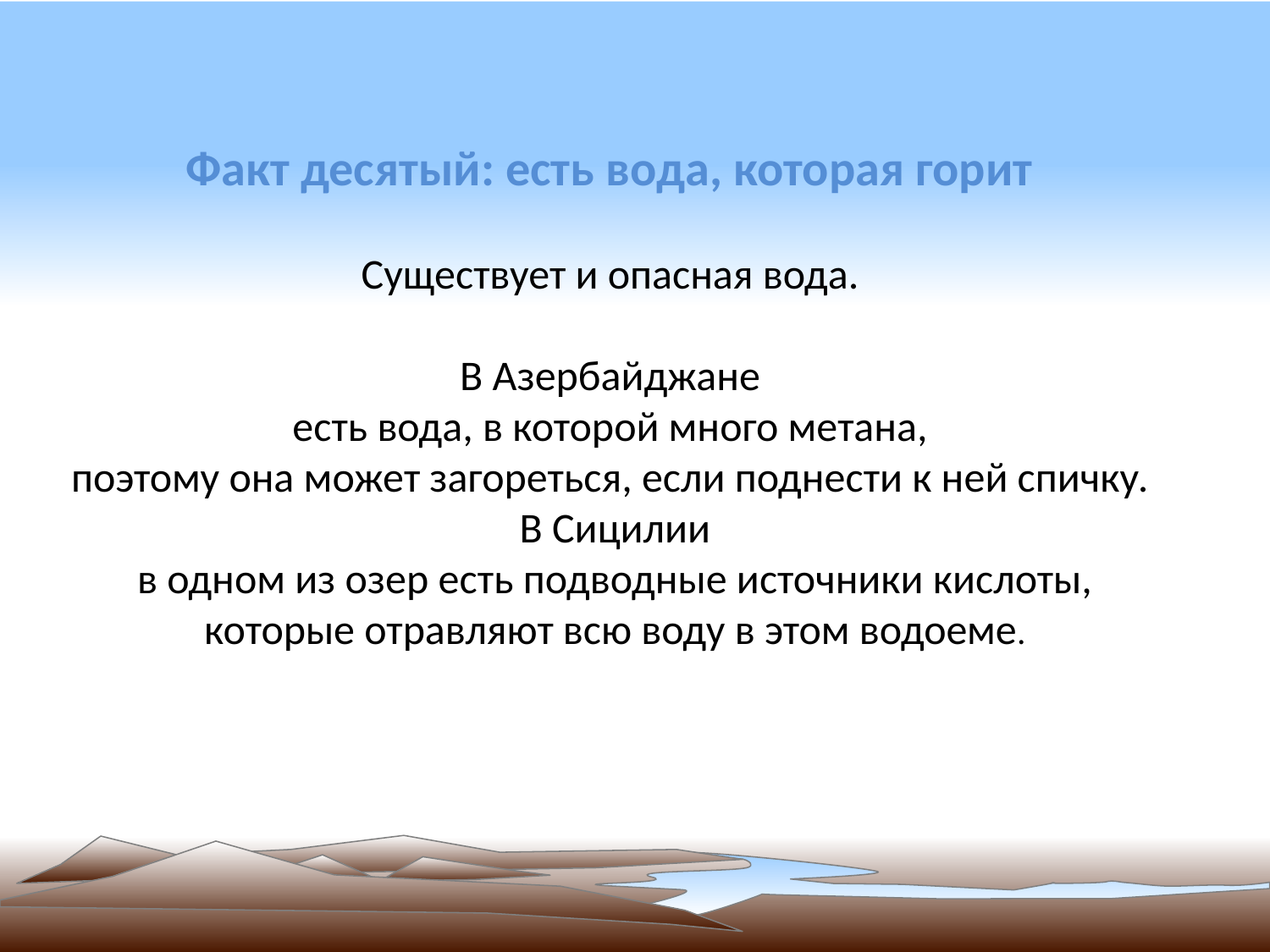

Факт десятый: есть вода, которая горит

Существует и опасная вода.

В Азербайджане
есть вода, в которой много метана,
поэтому она может загореться, если поднести к ней спичку.
 В Сицилии
в одном из озер есть подводные источники кислоты, которые отравляют всю воду в этом водоеме.